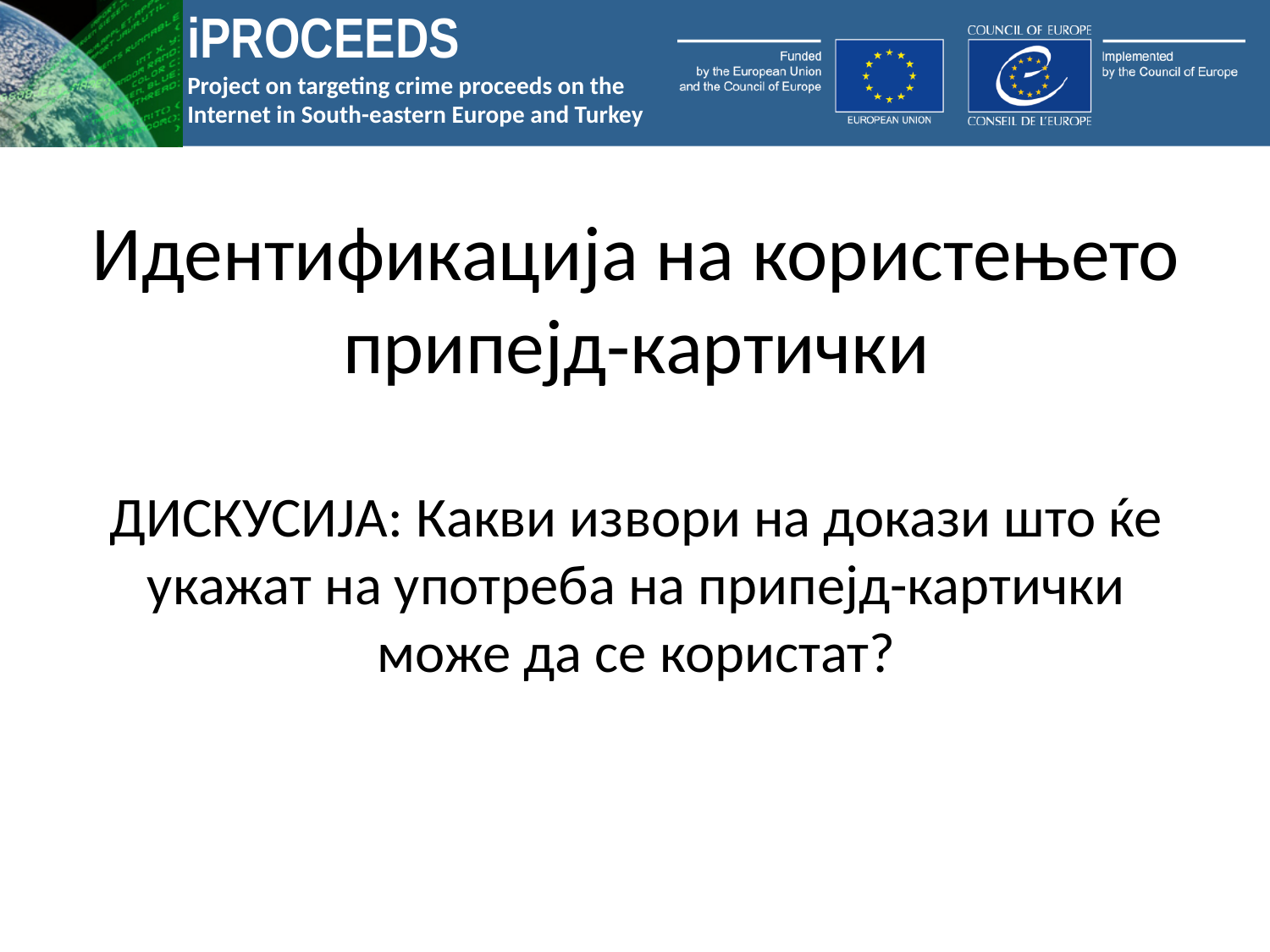

# Идентификација на користењето припејд-картички

ДИСКУСИЈА: Какви извори на докази што ќе укажат на употреба на припејд-картички може да се користат?